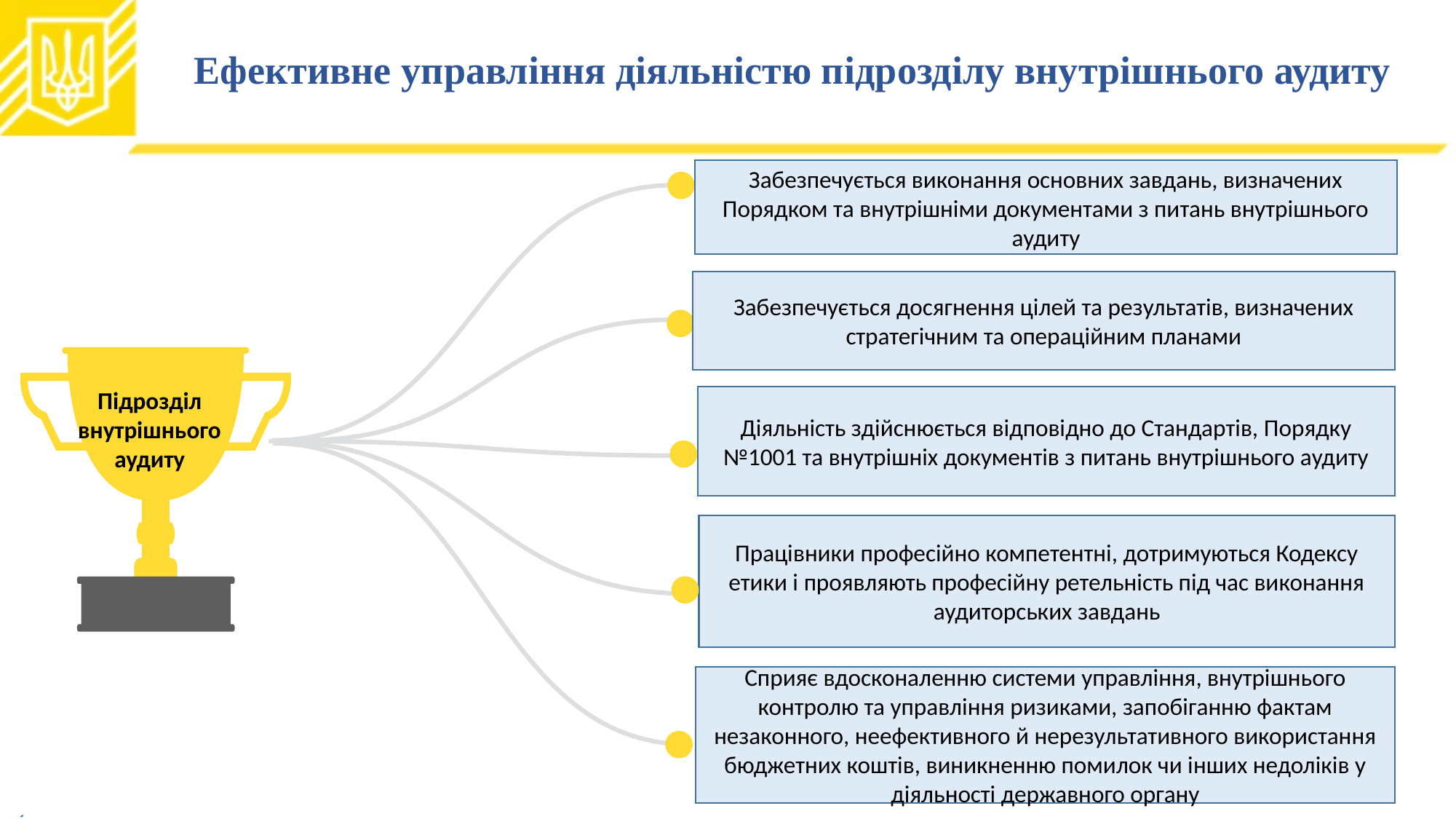

# Ефективне управління діяльністю підрозділу внутрішнього аудиту

Забезпечується виконання основних завдань, визначених Порядком та внутрішніми документами з питань внутрішнього аудиту

Забезпечується досягнення цілей та результатів, визначених стратегічним та операційним планами

Підрозділ внутрішнього аудиту
Діяльність здійснюється відповідно до Стандартів, Порядку №1001 та внутрішніх документів з питань внутрішнього аудиту

Працівники професійно компетентні, дотримуються Кодексу етики і проявляють професійну ретельність під час виконання аудиторських завдань

Сприяє вдосконаленню системи управління, внутрішнього контролю та управління ризиками, запобіганню фактам незаконного, неефективного й нерезультативного використання бюджетних коштів, виникненню помилок чи інших недоліків у діяльності державного органу

22